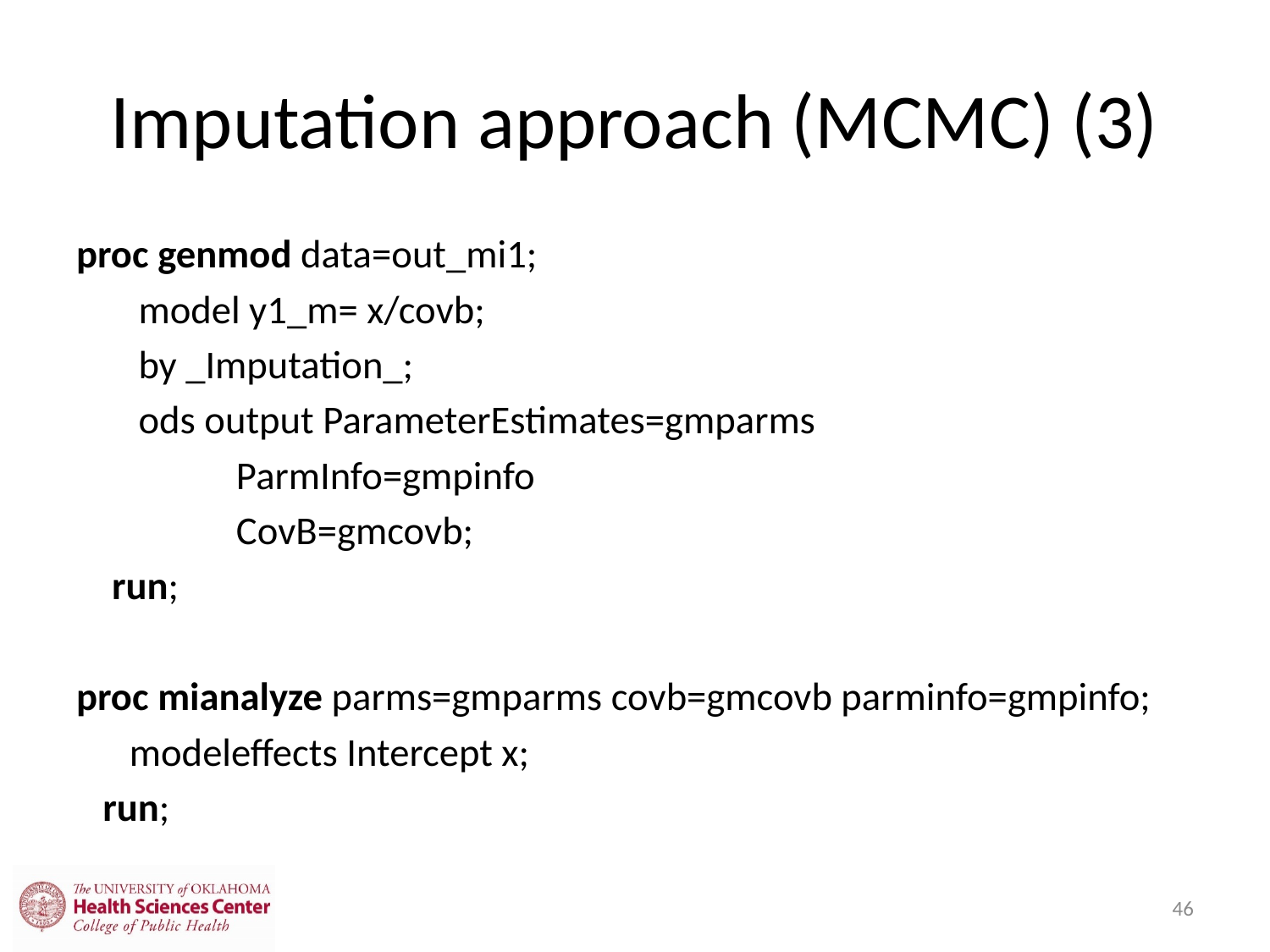

# Imputation approach (MCMC) (3)
proc genmod data=out_mi1;
       model y1_m= x/covb;
       by _Imputation_;
       ods output ParameterEstimates=gmparms
                  ParmInfo=gmpinfo
                  CovB=gmcovb;
    run;

proc mianalyze parms=gmparms covb=gmcovb parminfo=gmpinfo;
      modeleffects Intercept x;
   run;
46